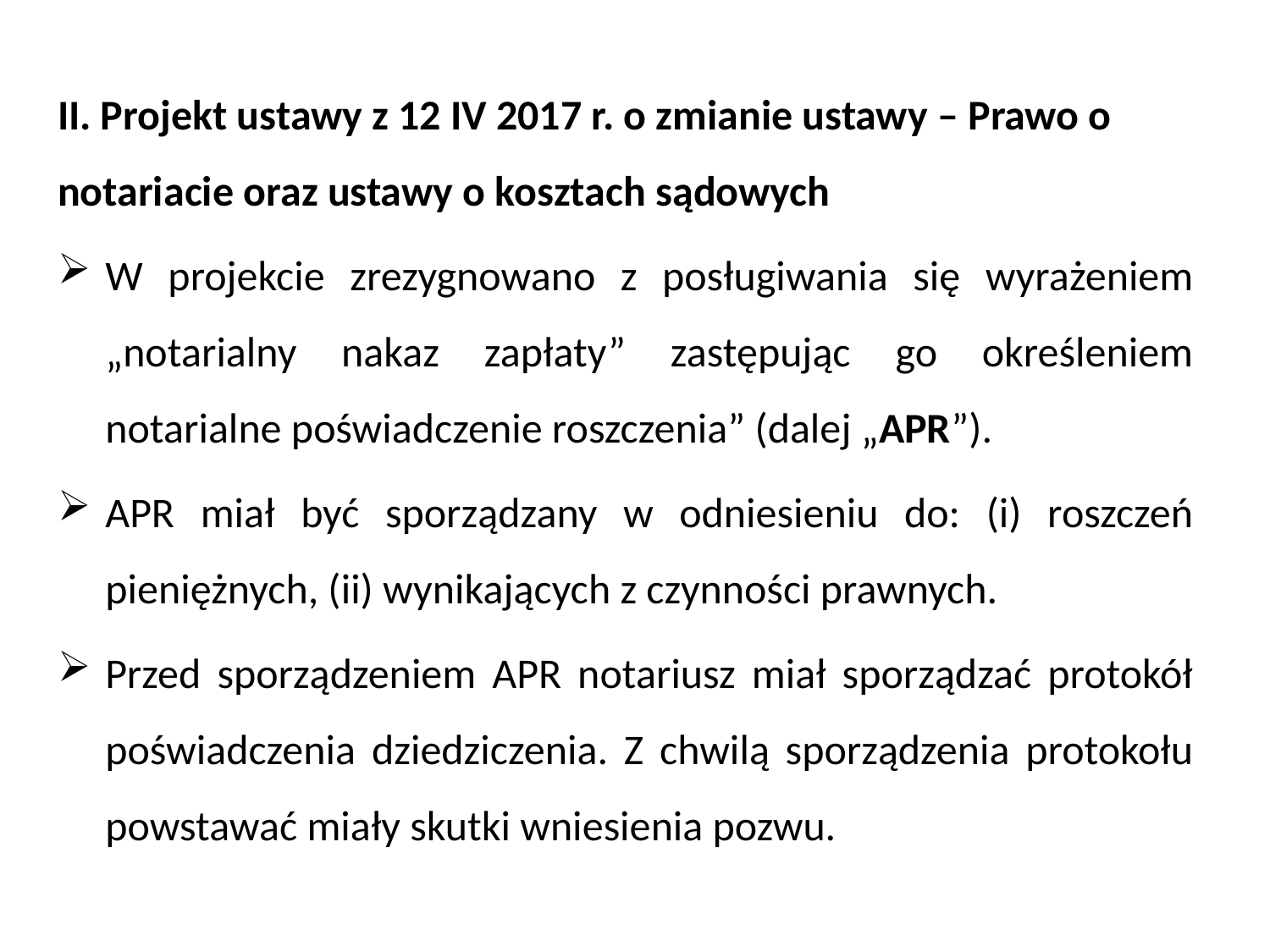

II. Projekt ustawy z 12 IV 2017 r. o zmianie ustawy – Prawo o notariacie oraz ustawy o kosztach sądowych
W projekcie zrezygnowano z posługiwania się wyrażeniem „notarialny nakaz zapłaty” zastępując go określeniem notarialne poświadczenie roszczenia” (dalej „APR”).
APR miał być sporządzany w odniesieniu do: (i) roszczeń pieniężnych, (ii) wynikających z czynności prawnych.
Przed sporządzeniem APR notariusz miał sporządzać protokół poświadczenia dziedziczenia. Z chwilą sporządzenia protokołu powstawać miały skutki wniesienia pozwu.